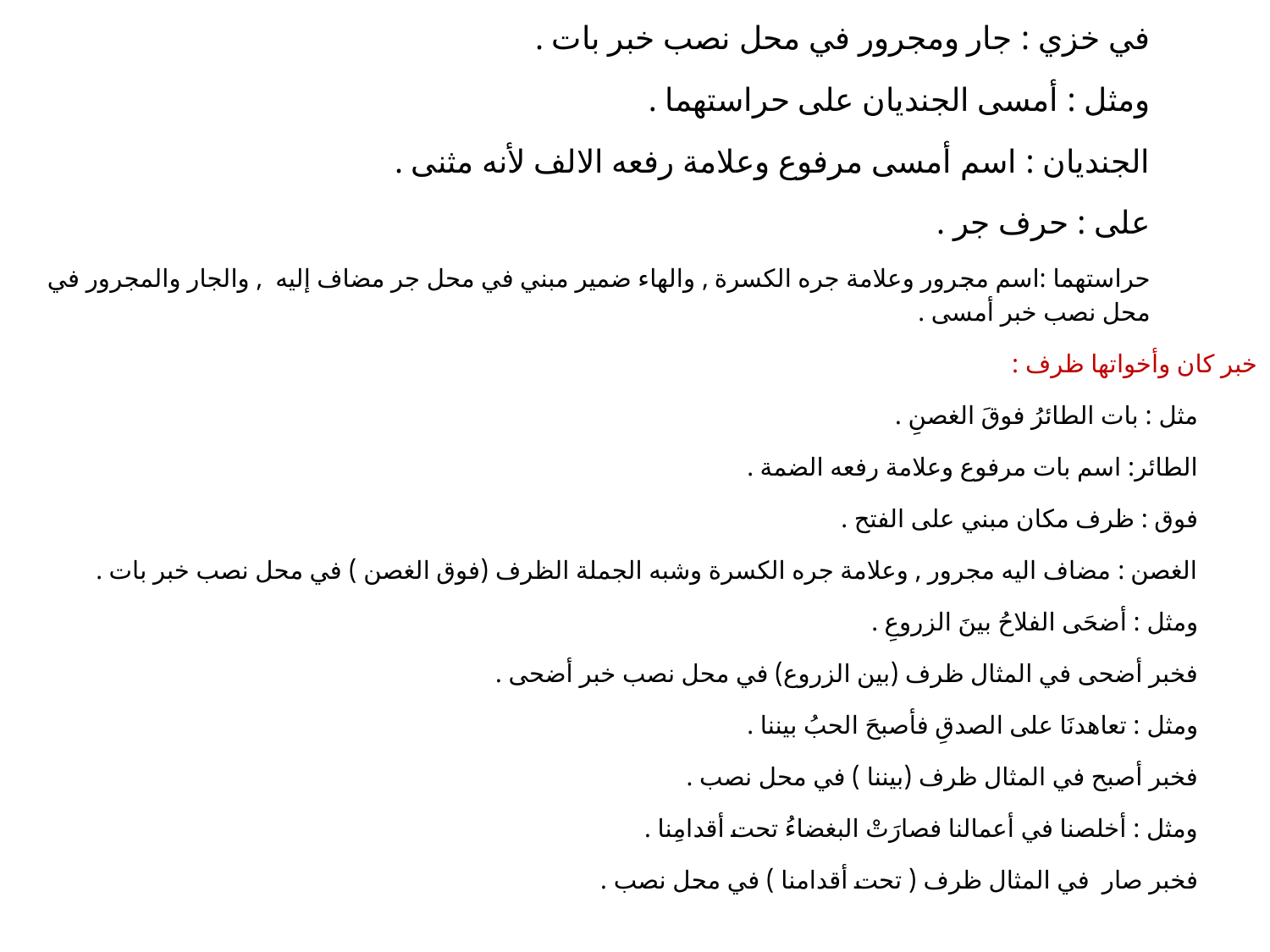

في خزي : جار ومجرور في محل نصب خبر بات .
ومثل : أمسى الجنديان على حراستهما .
الجنديان : اسم أمسى مرفوع وعلامة رفعه الالف لأنه مثنى .
على : حرف جر .
حراستهما :اسم مجرور وعلامة جره الكسرة , والهاء ضمير مبني في محل جر مضاف إليه  , والجار والمجرور في محل نصب خبر أمسى .
خبر كان وأخواتها ظرف :
مثل : بات الطائرُ فوقَ الغصنِ .
الطائر: اسم بات مرفوع وعلامة رفعه الضمة .
فوق : ظرف مكان مبني على الفتح .
الغصن : مضاف اليه مجرور , وعلامة جره الكسرة وشبه الجملة الظرف (فوق الغصن ) في محل نصب خبر بات .
ومثل : أضحَى الفلاحُ بينَ الزروعِ .
فخبر أضحى في المثال ظرف (بين الزروع) في محل نصب خبر أضحى .
ومثل : تعاهدنَا على الصدقِ فأصبحَ الحبُ بيننا .
فخبر أصبح في المثال ظرف (بيننا ) في محل نصب .
ومثل : أخلصنا في أعمالنا فصارَتْ البغضاءُ تحت أقدامِنا .
فخبر صار  في المثال ظرف ( تحت أقدامنا ) في محل نصب .